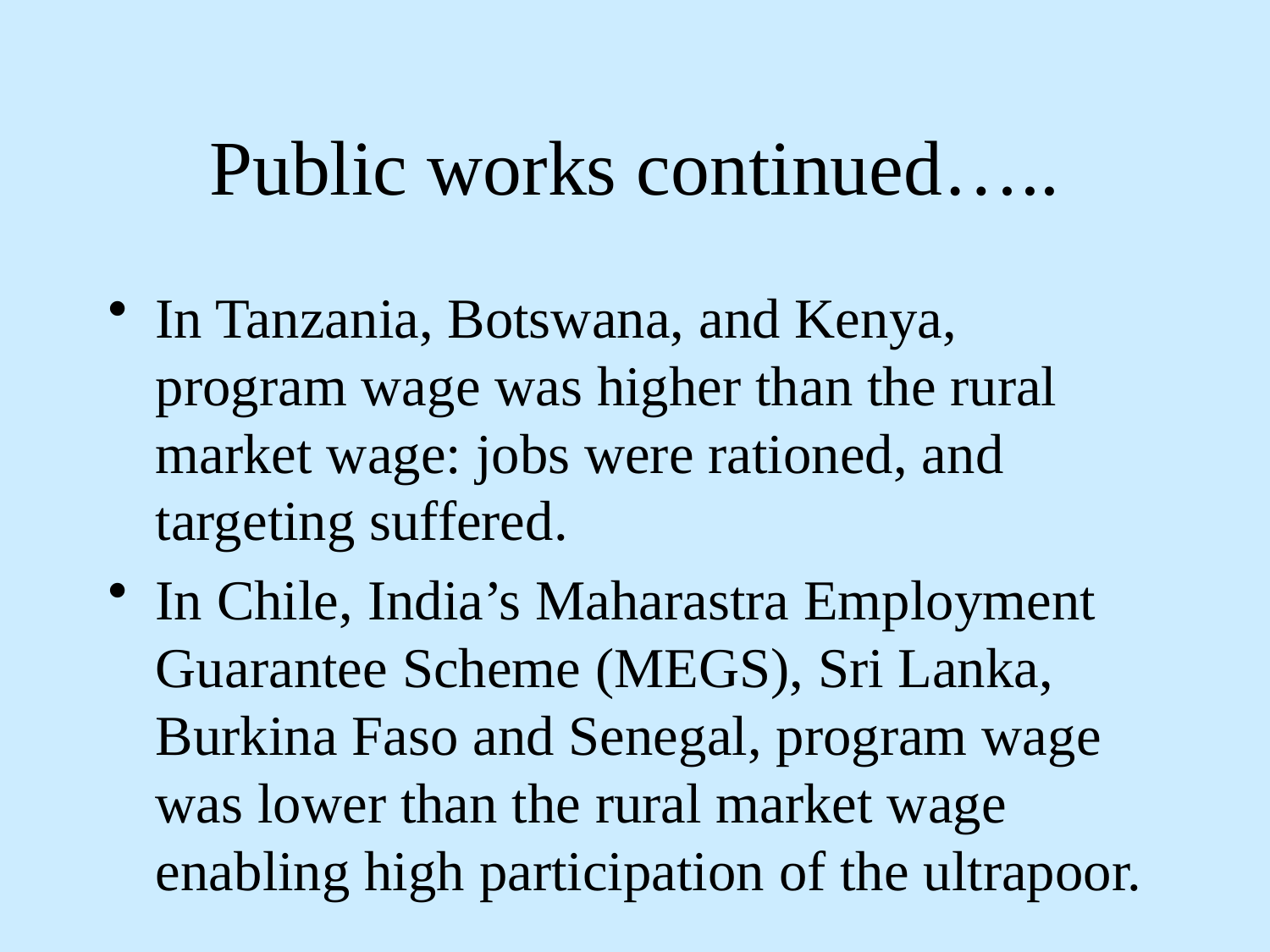

# Public works continued…..
In Tanzania, Botswana, and Kenya, program wage was higher than the rural market wage: jobs were rationed, and targeting suffered.
In Chile, India’s Maharastra Employment Guarantee Scheme (MEGS), Sri Lanka, Burkina Faso and Senegal, program wage was lower than the rural market wage enabling high participation of the ultrapoor.